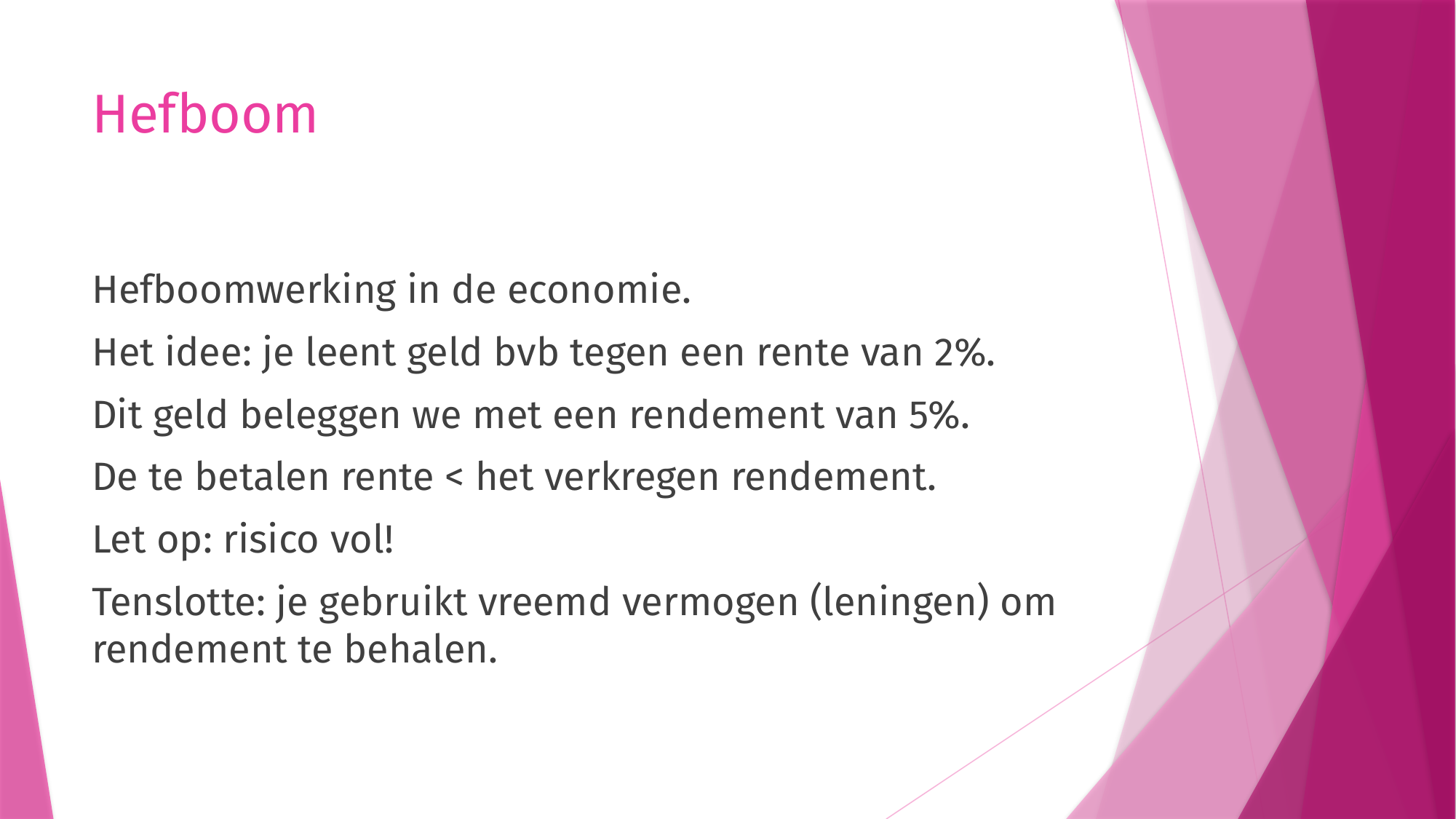

# Hefboom
Hefboomwerking in de economie.
Het idee: je leent geld bvb tegen een rente van 2%.
Dit geld beleggen we met een rendement van 5%.
De te betalen rente < het verkregen rendement.
Let op: risico vol!
Tenslotte: je gebruikt vreemd vermogen (leningen) om rendement te behalen.